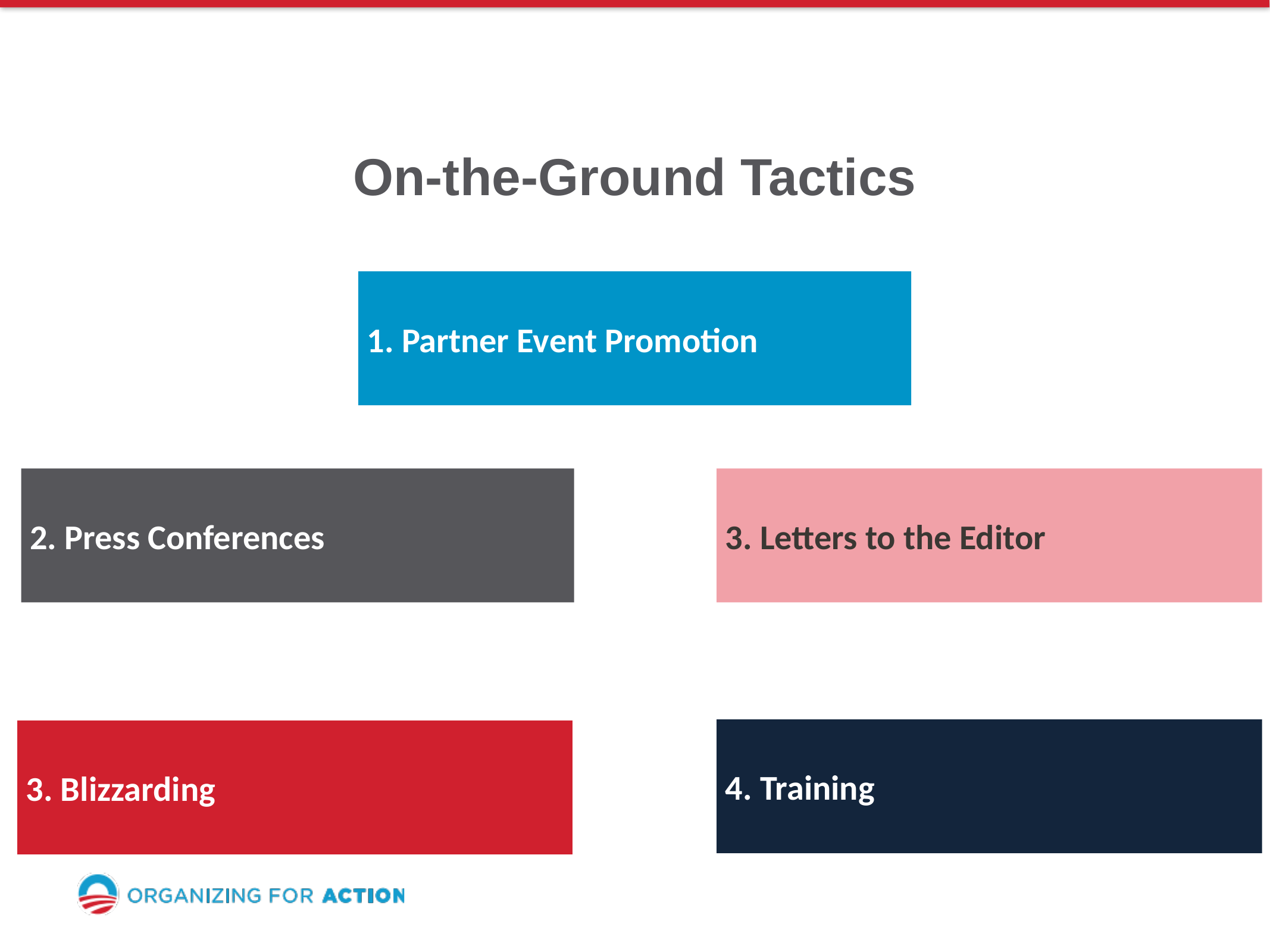

# On-the-Ground Tactics
1. Partner Event Promotion
2. Press Conferences
3. Letters to the Editor
4. Training
3. Blizzarding